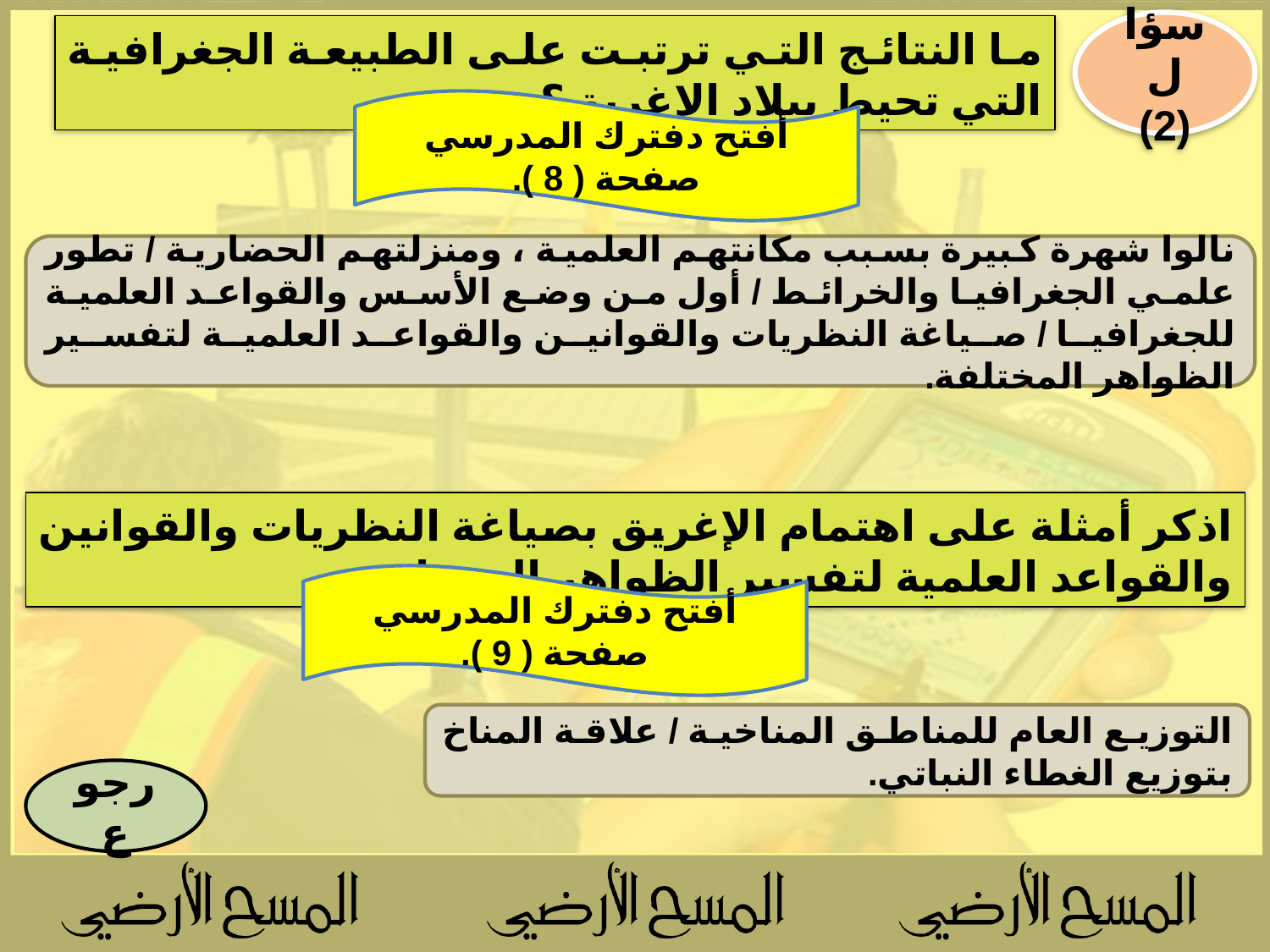

سؤال
(2)
ما النتائج التي ترتبت على الطبيعة الجغرافية التي تحيط ببلاد الإغريق؟
أفتح دفترك المدرسي صفحة ( 8 ).
نالوا شهرة كبيرة بسبب مكانتهم العلمية ، ومنزلتهم الحضارية / تطور علمي الجغرافيا والخرائط / أول من وضع الأسس والقواعد العلمية للجغرافيا / صياغة النظريات والقوانين والقواعد العلمية لتفسير الظواهر المختلفة.
اذكر أمثلة على اهتمام الإغريق بصياغة النظريات والقوانين والقواعد العلمية لتفسير الظواهر الجغرافية.
أفتح دفترك المدرسي صفحة ( 9 ).
التوزيع العام للمناطق المناخية / علاقة المناخ بتوزيع الغطاء النباتي.
رجوع